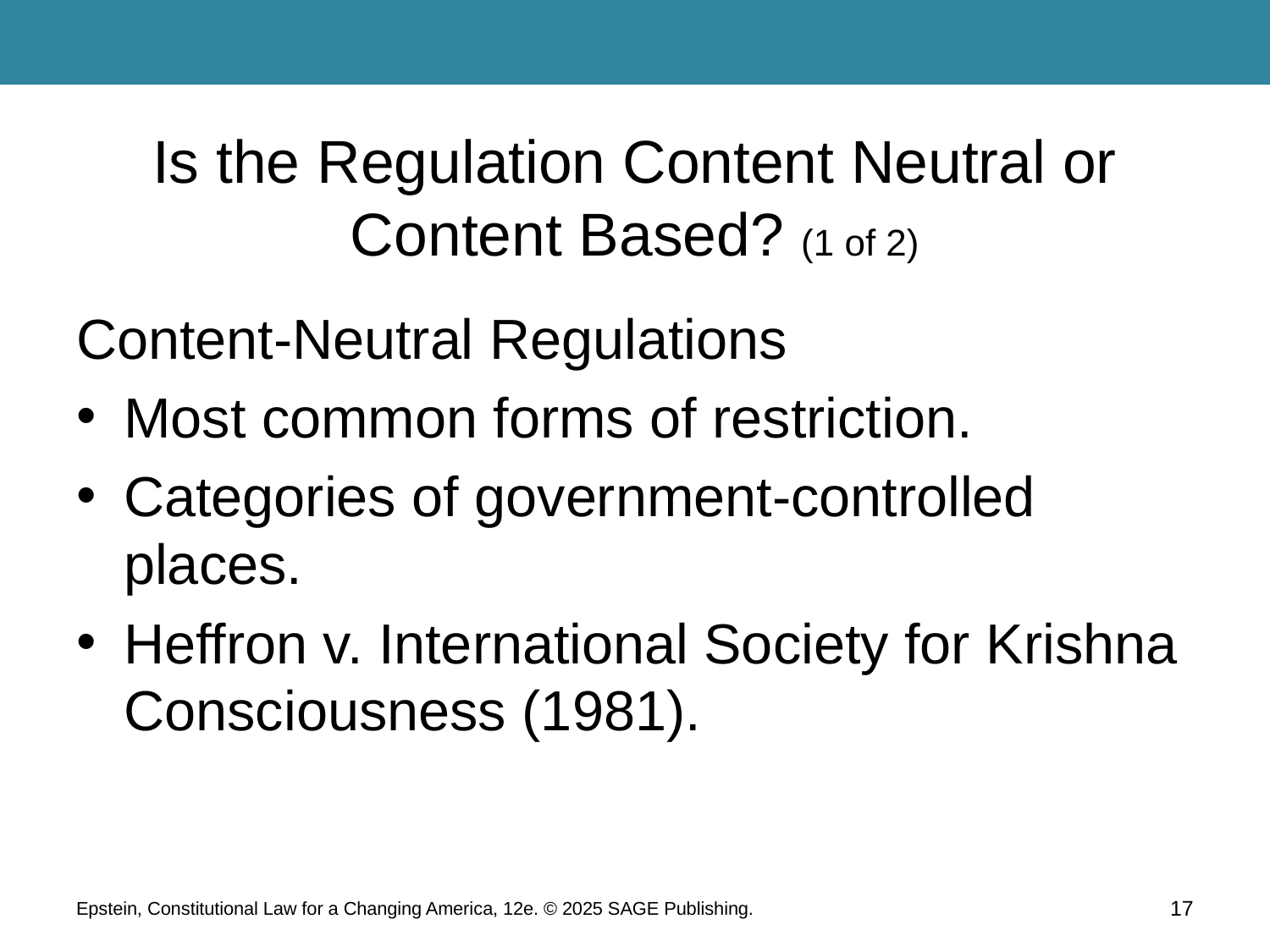

# Is the Regulation Content Neutral or Content Based? (1 of 2)
Content-Neutral Regulations
Most common forms of restriction.
Categories of government-controlled places.
Heffron v. International Society for Krishna Consciousness (1981).
Epstein, Constitutional Law for a Changing America, 12e. © 2025 SAGE Publishing.
17